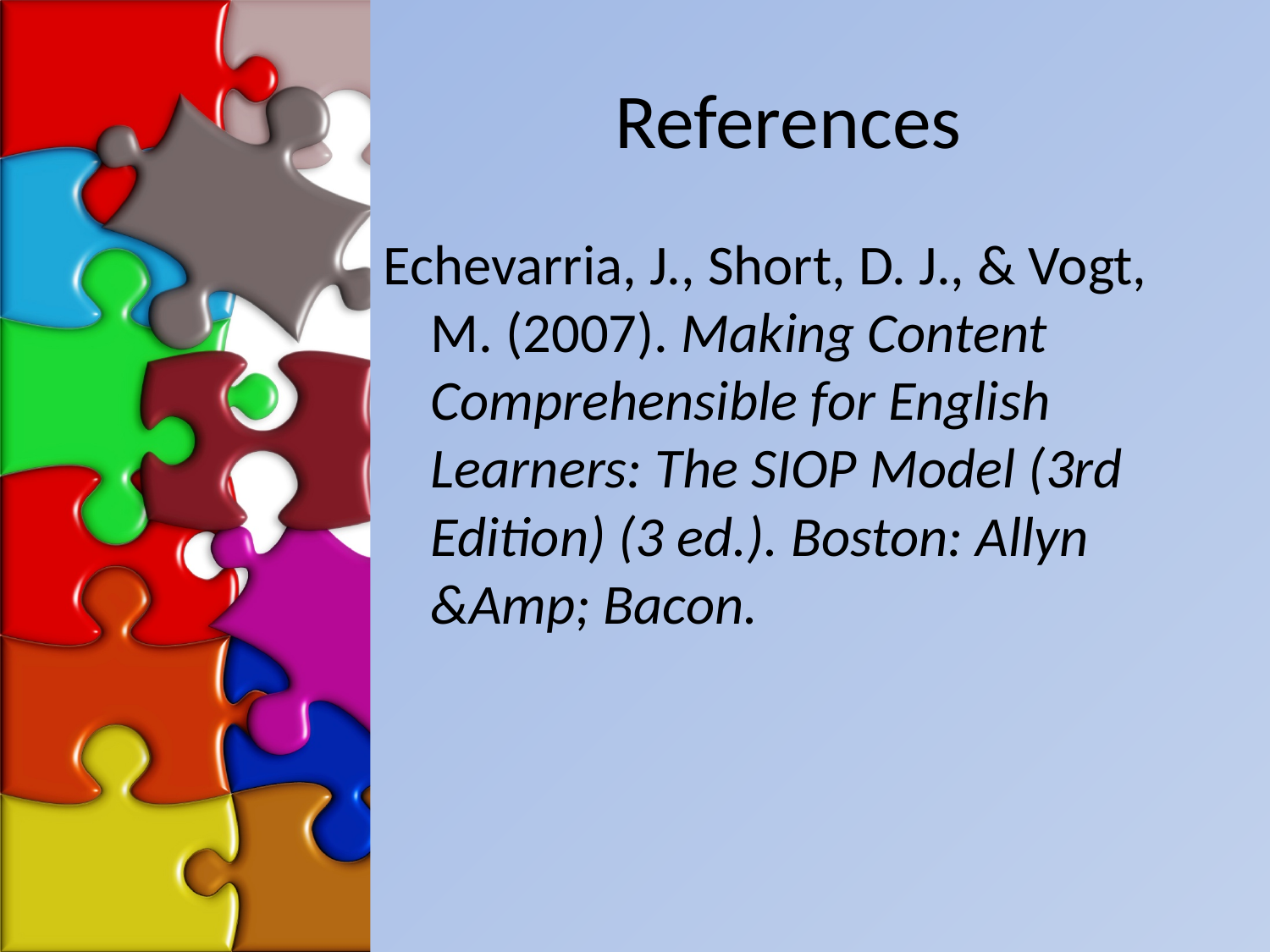

# References
Echevarria, J., Short, D. J., & Vogt, M. (2007). Making Content Comprehensible for English Learners: The SIOP Model (3rd Edition) (3 ed.). Boston: Allyn &Amp; Bacon.